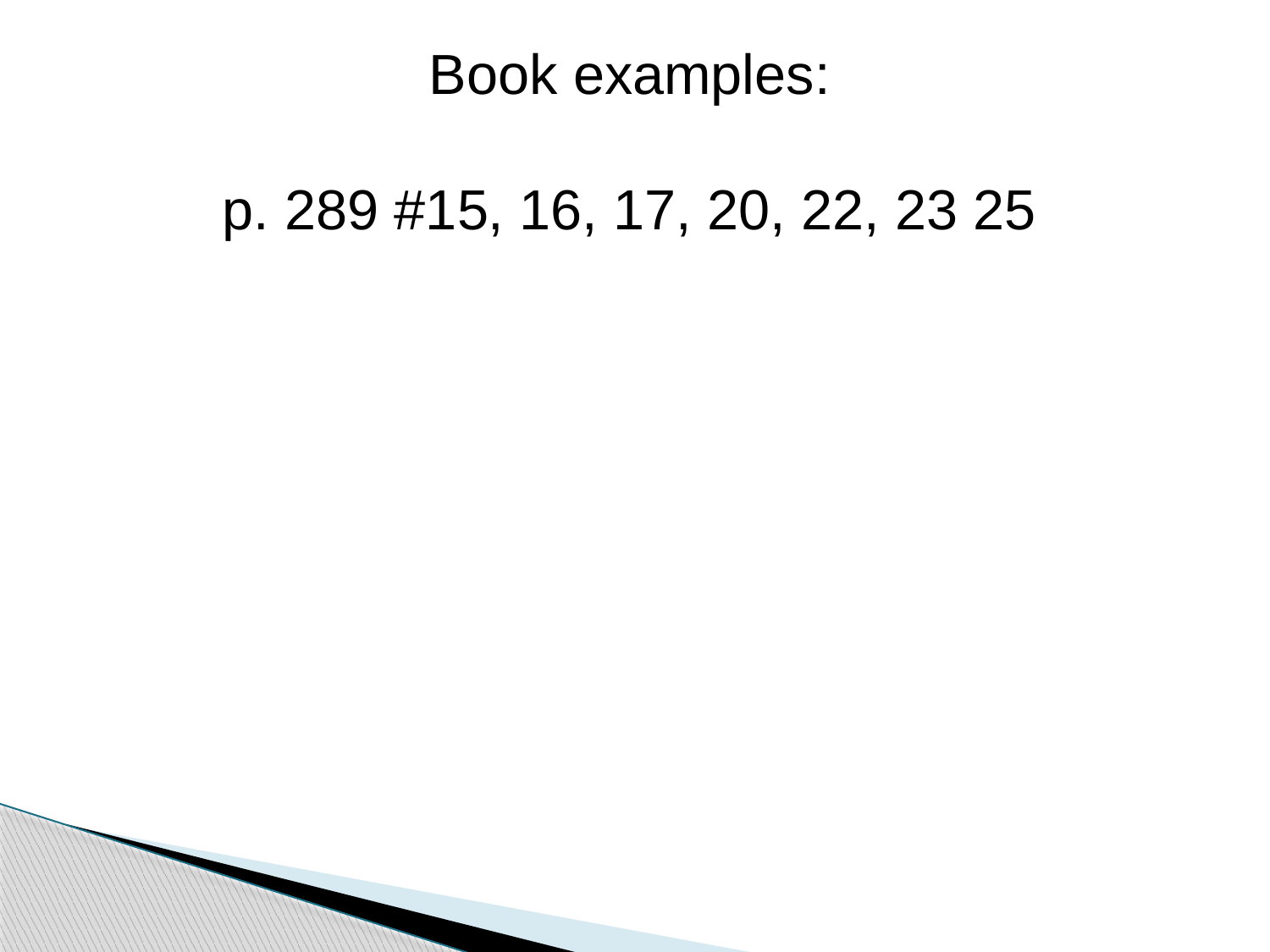

Book examples:

p. 289 #15, 16, 17, 20, 22, 23 25